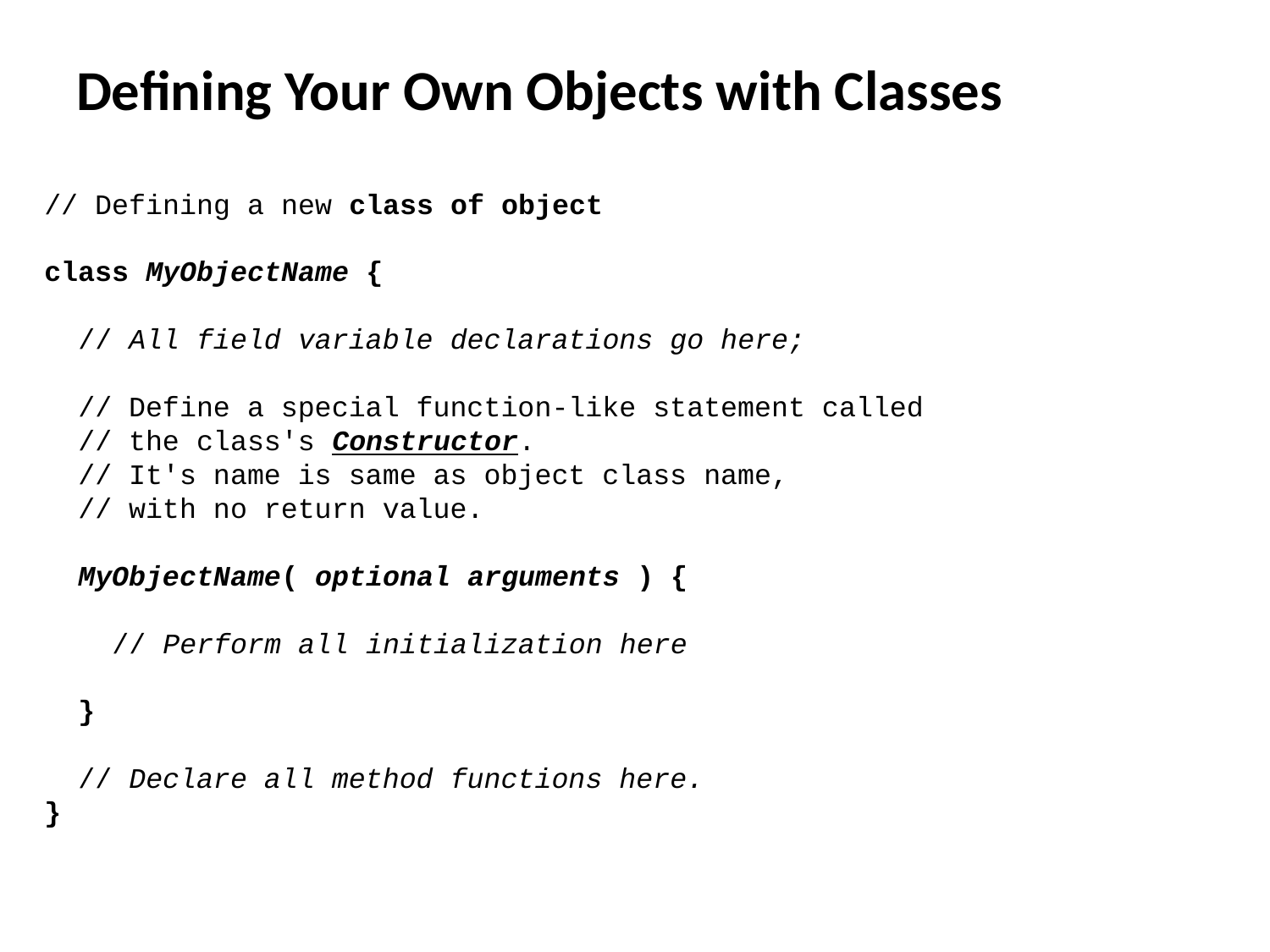

# Defining Your Own Objects with Classes
// Defining a new class of object

class MyObjectName {

  // All field variable declarations go here;

  // Define a special function-like statement called
  // the class's Constructor.
  // It's name is same as object class name,
  // with no return value.

  MyObjectName( optional arguments ) {

    // Perform all initialization here

  }

  // Declare all method functions here.
}